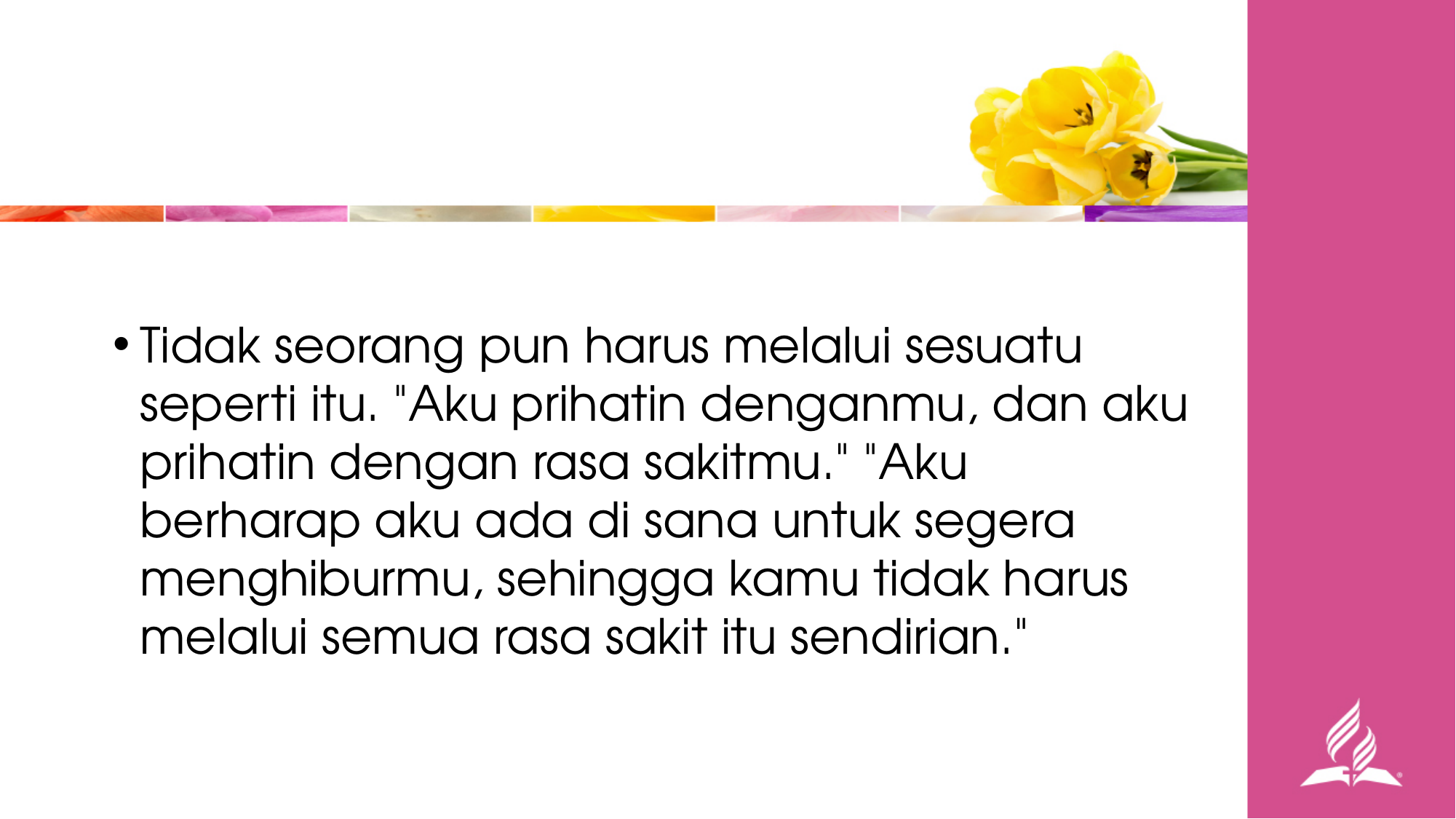

Tidak seorang pun harus melalui sesuatu seperti itu. "Aku prihatin denganmu, dan aku prihatin dengan rasa sakitmu." "Aku berharap aku ada di sana untuk segera menghiburmu, sehingga kamu tidak harus melalui semua rasa sakit itu sendirian."